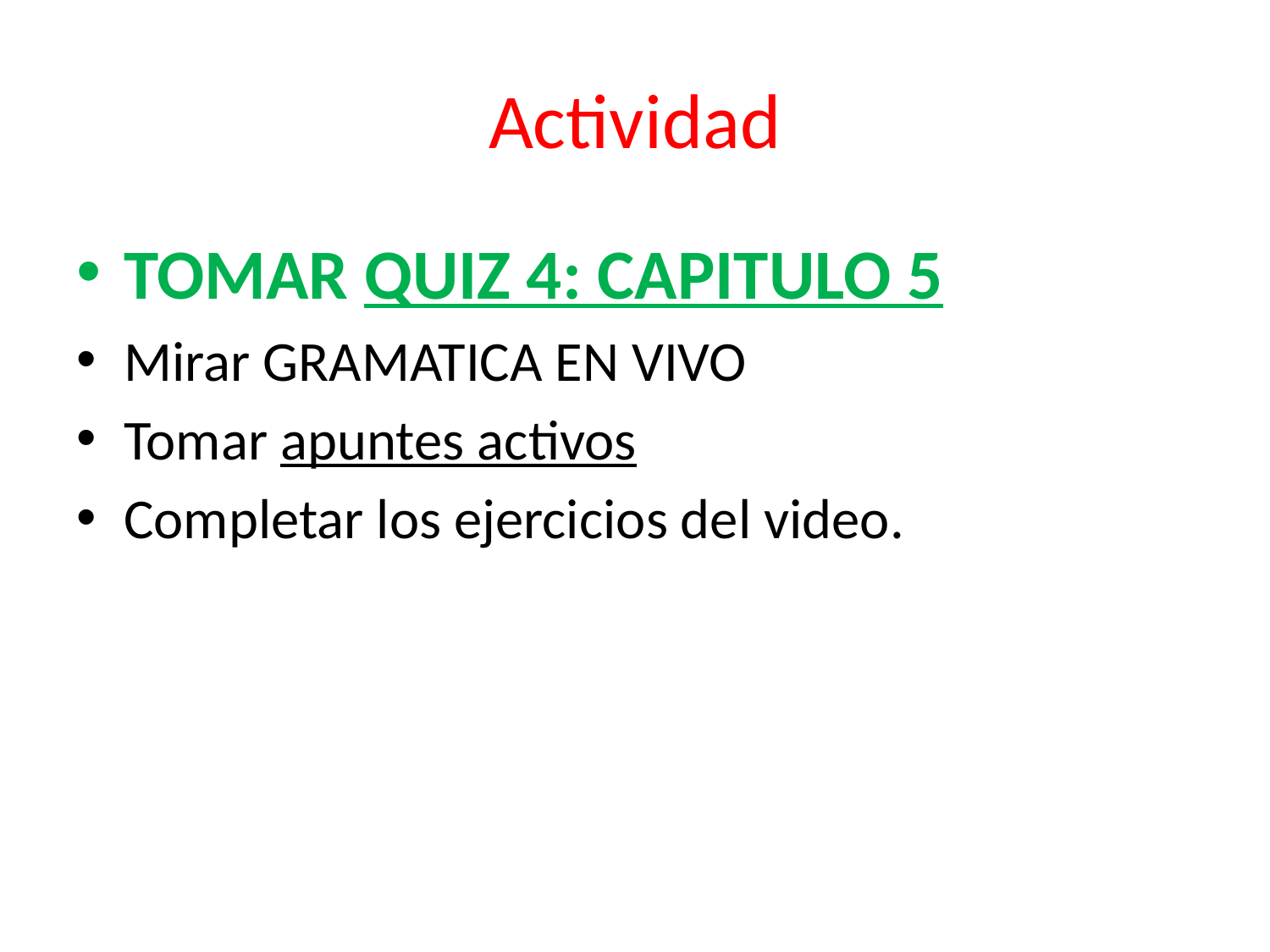

# Actividad
TOMAR QUIZ 4: CAPITULO 5
Mirar GRAMATICA EN VIVO
Tomar apuntes activos
Completar los ejercicios del video.